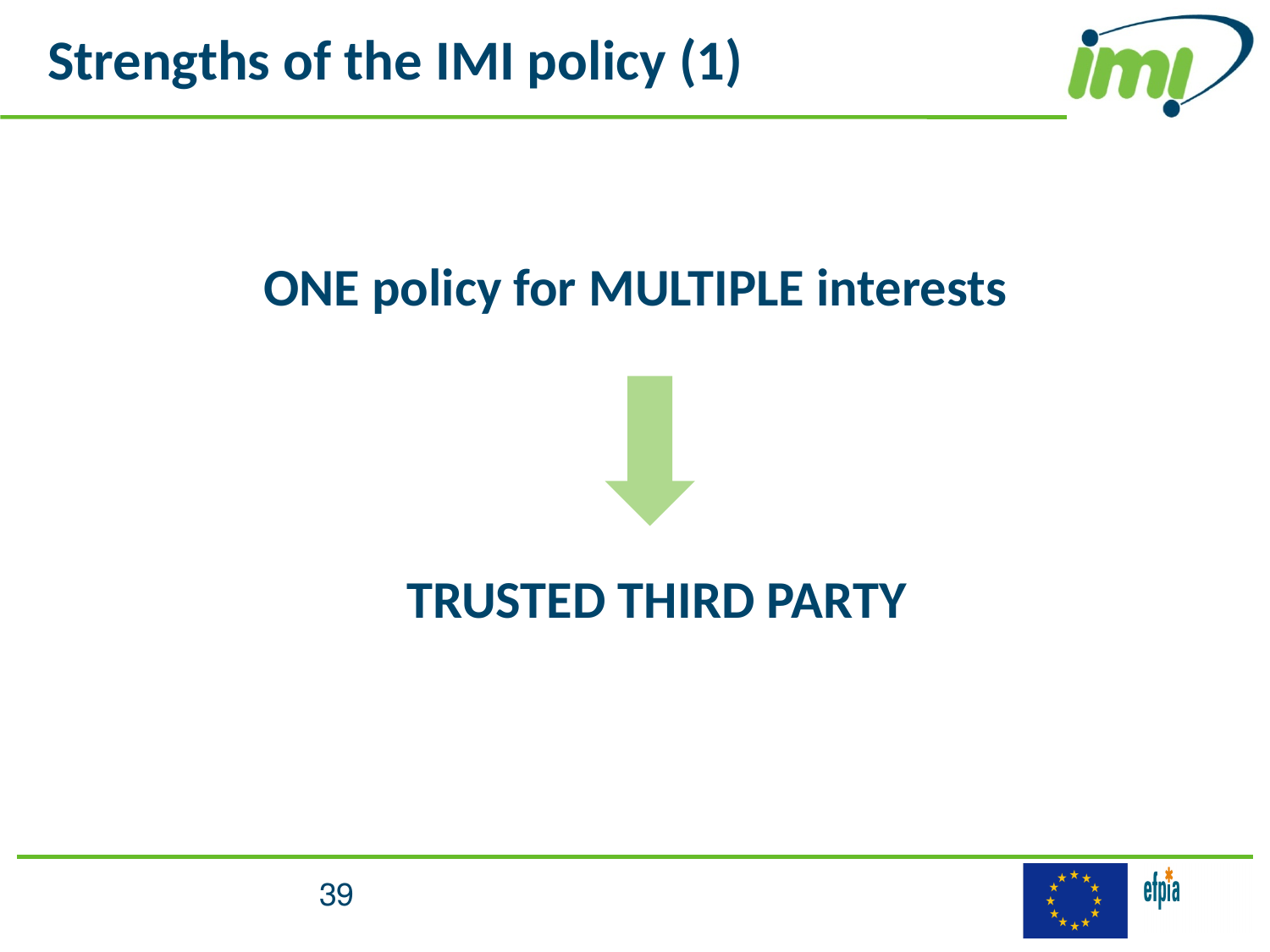

Strengths of the IMI policy (1)

ONE policy for MULTIPLE interests

TRUSTED THIRD PARTY
39